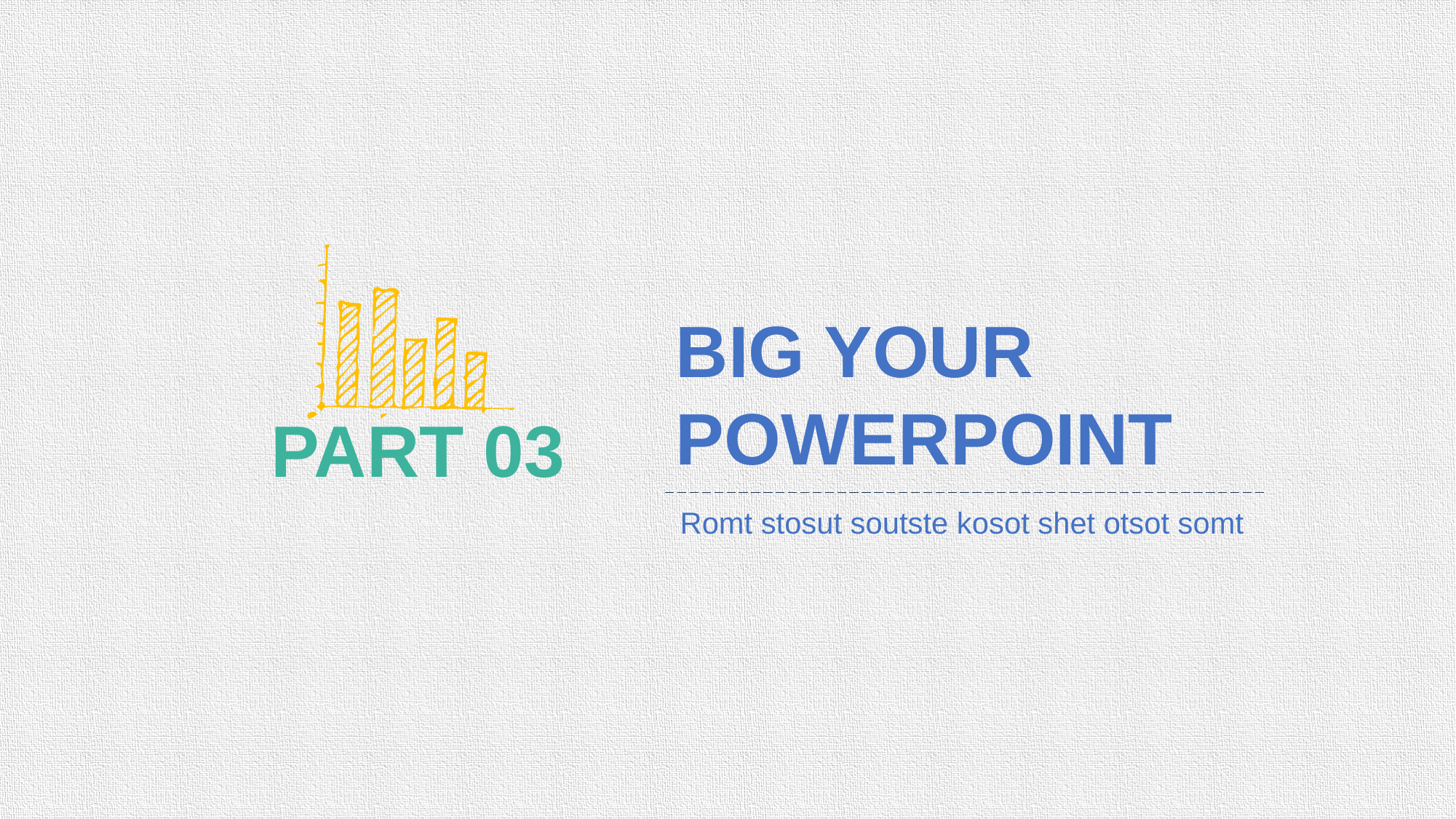

BIG YOUR
POWERPOINT
Romt stosut soutste kosot shet otsot somt
PART 03